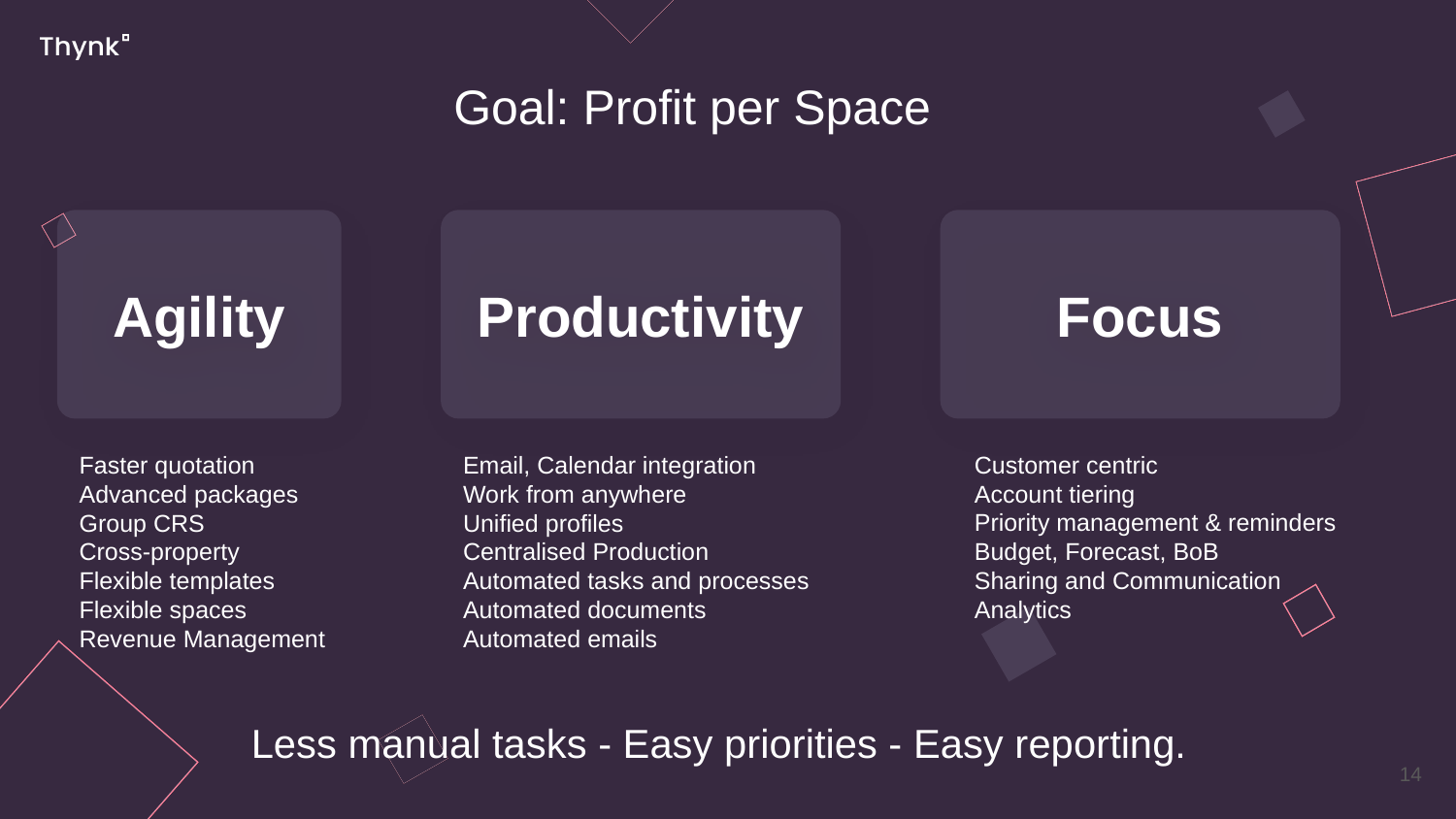

Goal: Profit per Space
Agility
Productivity
Focus
Faster quotation
Advanced packages
Group CRS
Cross-property
Flexible templates
Flexible spaces
Revenue Management
Email, Calendar integration
Work from anywhere
Unified profiles
Centralised Production
Automated tasks and processes
Automated documents
Automated emails
Customer centric
Account tiering
Priority management & reminders
Budget, Forecast, BoB
Sharing and Communication
Analytics

# Less manual tasks - Easy priorities - Easy reporting.
14